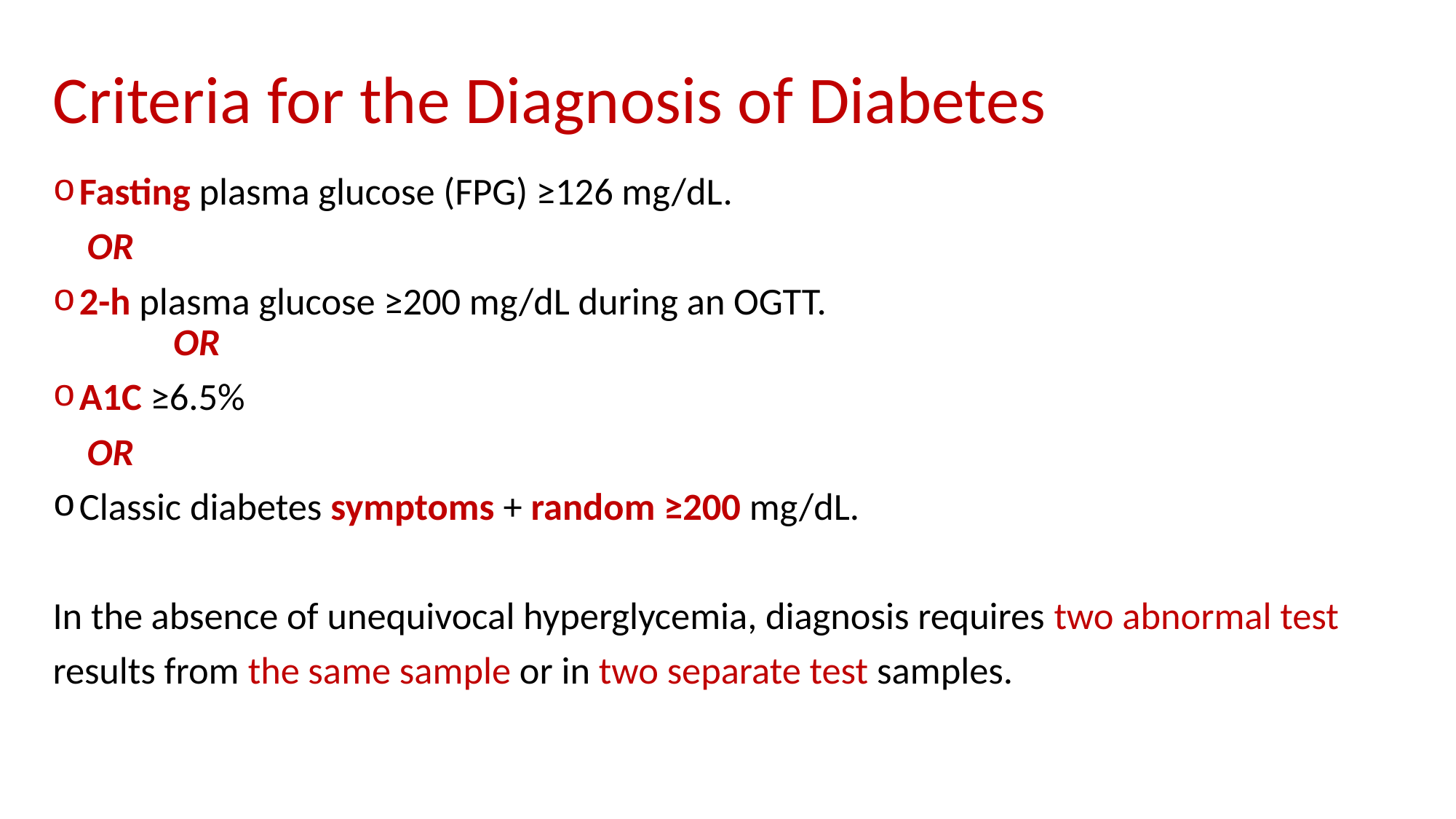

# Criteria for the Diagnosis of Diabetes
Fasting plasma glucose (FPG) ≥126 mg/dL.
    OR
2-h plasma glucose ≥200 mg/dL during an OGTT.                                                                                 OR
A1C ≥6.5%
    OR
Classic diabetes symptoms + random ≥200 mg/dL.

In the absence of unequivocal hyperglycemia, diagnosis requires two abnormal test
results from the same sample or in two separate test samples.
n the absence of unequivocal hyperglycemia, the result should